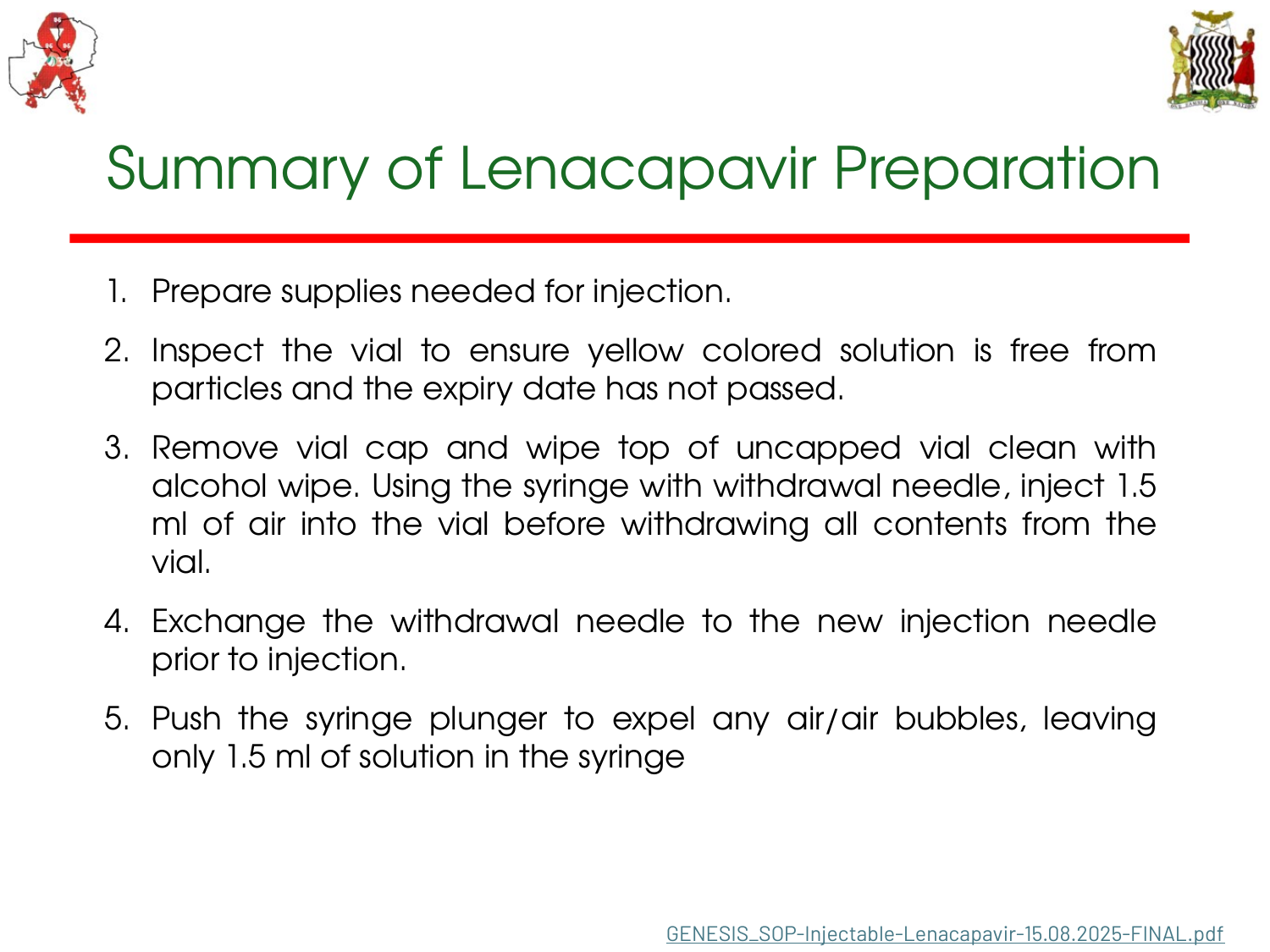

# Summary of Lenacapavir Preparation
Prepare supplies needed for injection.
Inspect the vial to ensure yellow colored solution is free from particles and the expiry date has not passed.
Remove vial cap and wipe top of uncapped vial clean with alcohol wipe. Using the syringe with withdrawal needle, inject 1.5 ml of air into the vial before withdrawing all contents from the vial.
Exchange the withdrawal needle to the new injection needle prior to injection.
Push the syringe plunger to expel any air/air bubbles, leaving only 1.5 ml of solution in the syringe
GENESIS_SOP-Injectable-Lenacapavir-15.08.2025-FINAL.pdf